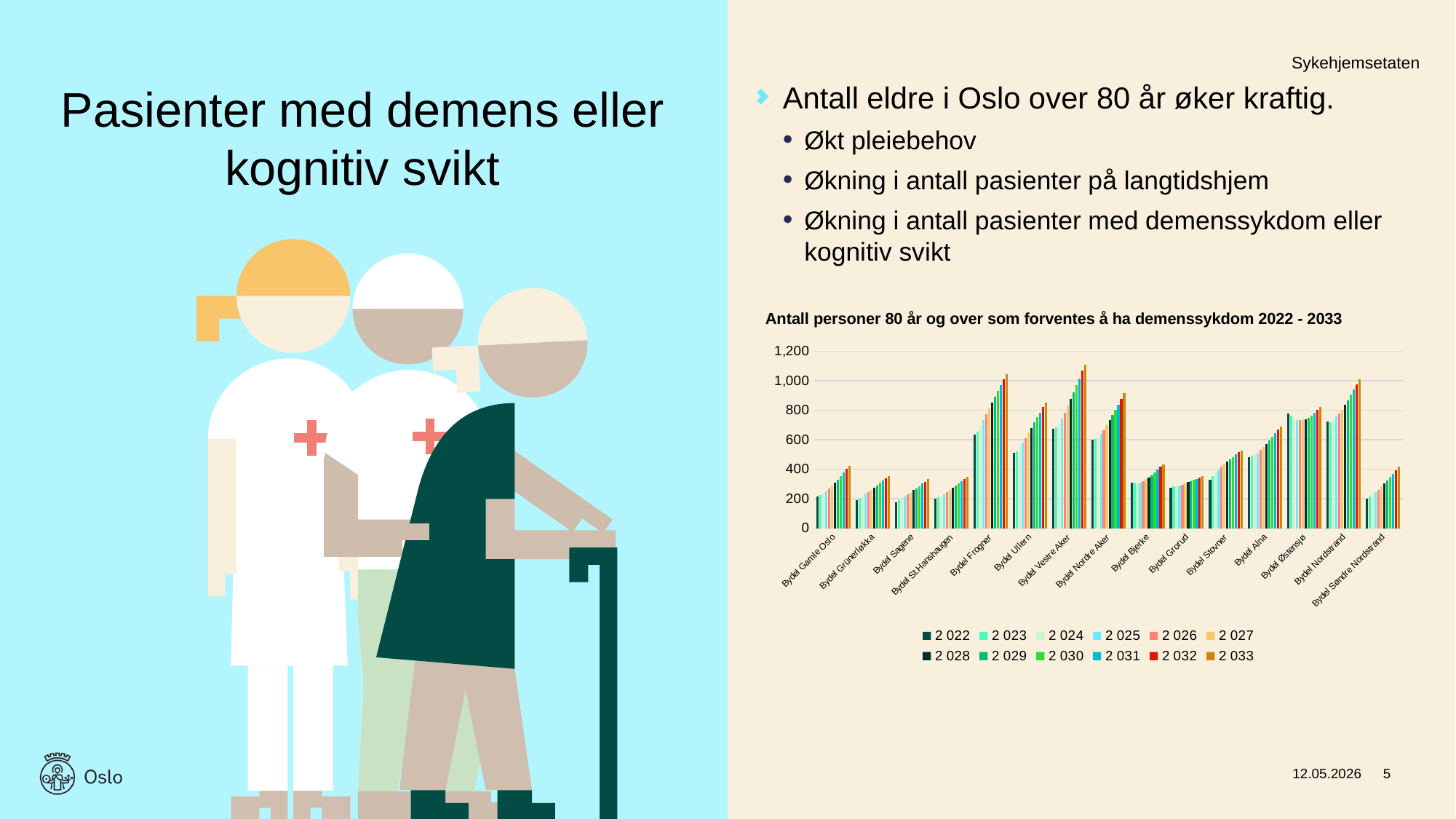

# Pasienter med demens eller kognitiv svikt
Antall eldre i Oslo over 80 år øker kraftig.
Økt pleiebehov
Økning i antall pasienter på langtidshjem
Økning i antall pasienter med demenssykdom eller kognitiv svikt
Antall personer 80 år og over som forventes å ha demenssykdom 2022 - 2033

### Chart

| Category | 2 022 | 2 023 | 2 024 | 2 025 | 2 026 | 2 027 | 2 028 | 2 029 | 2 030 | 2 031 | 2 032 | 2 033 |
|---|---|---|---|---|---|---|---|---|---|---|---|---|
| Bydel Gamle Oslo | 213.650756 | 222.63262980085895 | 235.77250832142659 | 251.73682900056758 | 270.7531622706157 | 288.68923698778167 | 308.0396221537018 | 330.09789057829653 | 352.463689065097 | 379.7449075433051 | 403.1595697598434 | 424.3487484654956 |
| Bydel Grünerløkka | 191.32615099999998 | 204.78844405672817 | 214.58774072353083 | 233.2052188180831 | 247.02964386122437 | 260.5019368772553 | 274.942675762151 | 289.8511580114949 | 310.79936913376446 | 325.6218928972886 | 339.6474520930511 | 355.1268616876954 |
| Bydel Sagene | 178.006402 | 191.7195166065934 | 199.84183573443224 | 214.7488798915751 | 228.1864960967033 | 241.06436862344327 | 258.25727834212455 | 268.9461812725275 | 286.70033643113555 | 301.75077379816855 | 316.13463619194147 | 332.7022483424909 |
| Bydel St.Hanshaugen | 200.85768099999999 | 208.32285496993308 | 216.88084894993804 | 231.25635740598202 | 243.0566613552012 | 259.34288112515077 | 276.78751352502684 | 289.31317277593985 | 305.7584612578617 | 316.9002104572751 | 332.0688981693795 | 346.55320796298435 |
| Bydel Frogner | 634.4806289999999 | 654.7587571504341 | 697.2523276813623 | 733.0828313232925 | 771.6359912011972 | 813.0374861825835 | 849.3061862469824 | 893.0081358131538 | 930.5326161476269 | 969.354231417001 | 1009.2686733934114 | 1041.544393923389 |
| Bydel Ullern | 513.0129469999999 | 520.520554676763 | 544.9878568136994 | 580.2724964230258 | 610.9195210607459 | 650.2060068535977 | 679.0741946153263 | 716.8527890089476 | 751.8515496958582 | 782.5071300798757 | 821.281412750403 | 853.6627447862231 |
| Bydel Vestre Aker | 672.921507 | 683.3528232175202 | 704.5124500635351 | 740.5359748763756 | 782.7928459641781 | 833.115209281959 | 875.5148444508335 | 917.9098761190586 | 967.6371369407211 | 1014.8180490052953 | 1066.2347783669852 | 1107.8765973577367 |
| Bydel Nordre Aker | 598.7313760000001 | 606.6019075073814 | 619.5122396091044 | 641.104070316326 | 665.363795126723 | 697.5657934161612 | 733.1476433420596 | 767.9607393286968 | 804.5013773543463 | 837.0736183375869 | 875.6029133504433 | 917.6309779588817 |
| Bydel Bjerke | 309.485414 | 308.06902066361 | 308.8074754686918 | 309.7607044631527 | 317.0660382778767 | 331.86491761550724 | 342.71643404248846 | 359.8794027644656 | 377.8635906518831 | 396.0097931331534 | 417.69001839071495 | 433.3712562122362 |
| Bydel Grorud | 276.698701 | 282.5981793201573 | 284.73427955517406 | 289.824654274659 | 294.50924792781296 | 303.1267687717568 | 313.7729999412702 | 320.77055223431455 | 327.3150770688916 | 334.4088371371592 | 342.4705634715505 | 351.79638370304525 |
| Bydel Stovner | 329.43278999999995 | 351.71651856099413 | 370.6884359613894 | 392.28487588637233 | 415.2874763956829 | 435.7441233185377 | 452.1219325235996 | 468.94690277654485 | 483.1264538290645 | 501.62718057437115 | 514.6179890506195 | 525.5933687179449 |
| Bydel Alna | 482.25127899999995 | 487.1087890164356 | 499.28971199113704 | 511.7100467627935 | 530.0831931640993 | 550.2268127127656 | 569.4157382655031 | 594.8395396431024 | 620.0965566457392 | 644.9304843206319 | 667.8191269498343 | 690.6634383381407 |
| Bydel Østensjø | 779.514457 | 760.5747150285945 | 741.2245398263783 | 734.9833600691377 | 733.0342309670889 | 735.7259180154024 | 739.601779572739 | 748.8265747445867 | 761.5334026739918 | 780.5123052138399 | 800.1271615927535 | 819.234190938892 |
| Bydel Nordstrand | 723.072777 | 719.0334952556957 | 731.7284888013878 | 755.1836191557072 | 776.2889614197561 | 799.9853037533273 | 834.0546289503654 | 866.7576343725666 | 905.2221133728949 | 940.2974463174709 | 972.3139620112235 | 1007.8445993826305 |
| Bydel Søndre Nordstrand | 202.492956 | 216.18372843811778 | 228.84091419791454 | 245.45226411897096 | 260.74951752367235 | 282.4429281980298 | 303.78986154497744 | 323.6793827203746 | 348.00758232352786 | 368.0980634130036 | 391.4222424048261 | 415.356708059932 |
12.05.2026
5